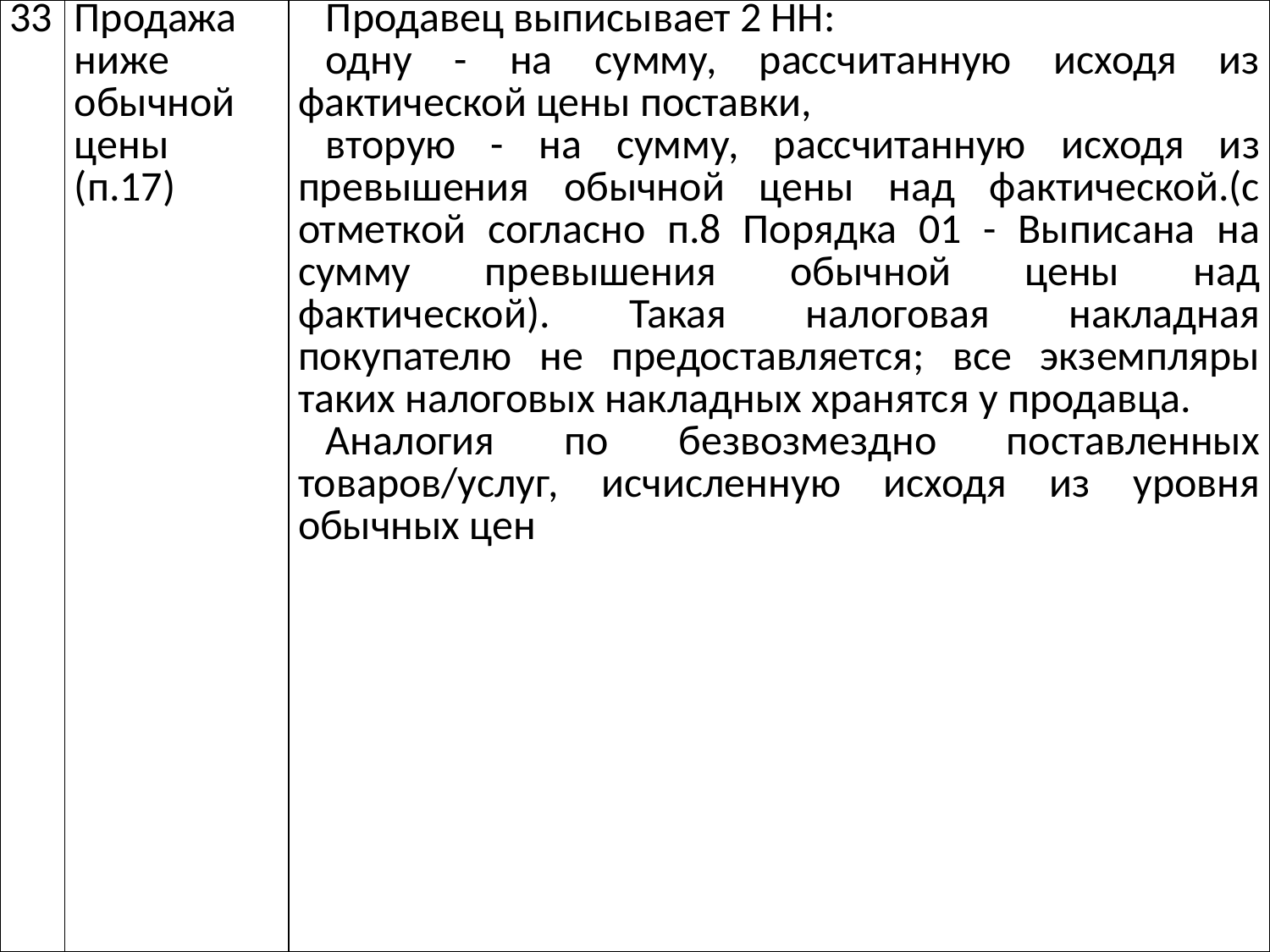

| 33 | Продажа ниже обычной цены (п.17) | Продавец выписывает 2 НН: одну - на сумму, рассчитанную исходя из фактической цены поставки, вторую - на сумму, рассчитанную исходя из превышения обычной цены над фактической.(с отметкой согласно п.8 Порядка 01 - Выписана на сумму превышения обычной цены над фактической). Такая налоговая накладная покупателю не предоставляется; все экземпляры таких налоговых накладных хранятся у продавца. Аналогия по безвозмездно поставленных товаров/услуг, исчисленную исходя из уровня обычных цен |
| --- | --- | --- |